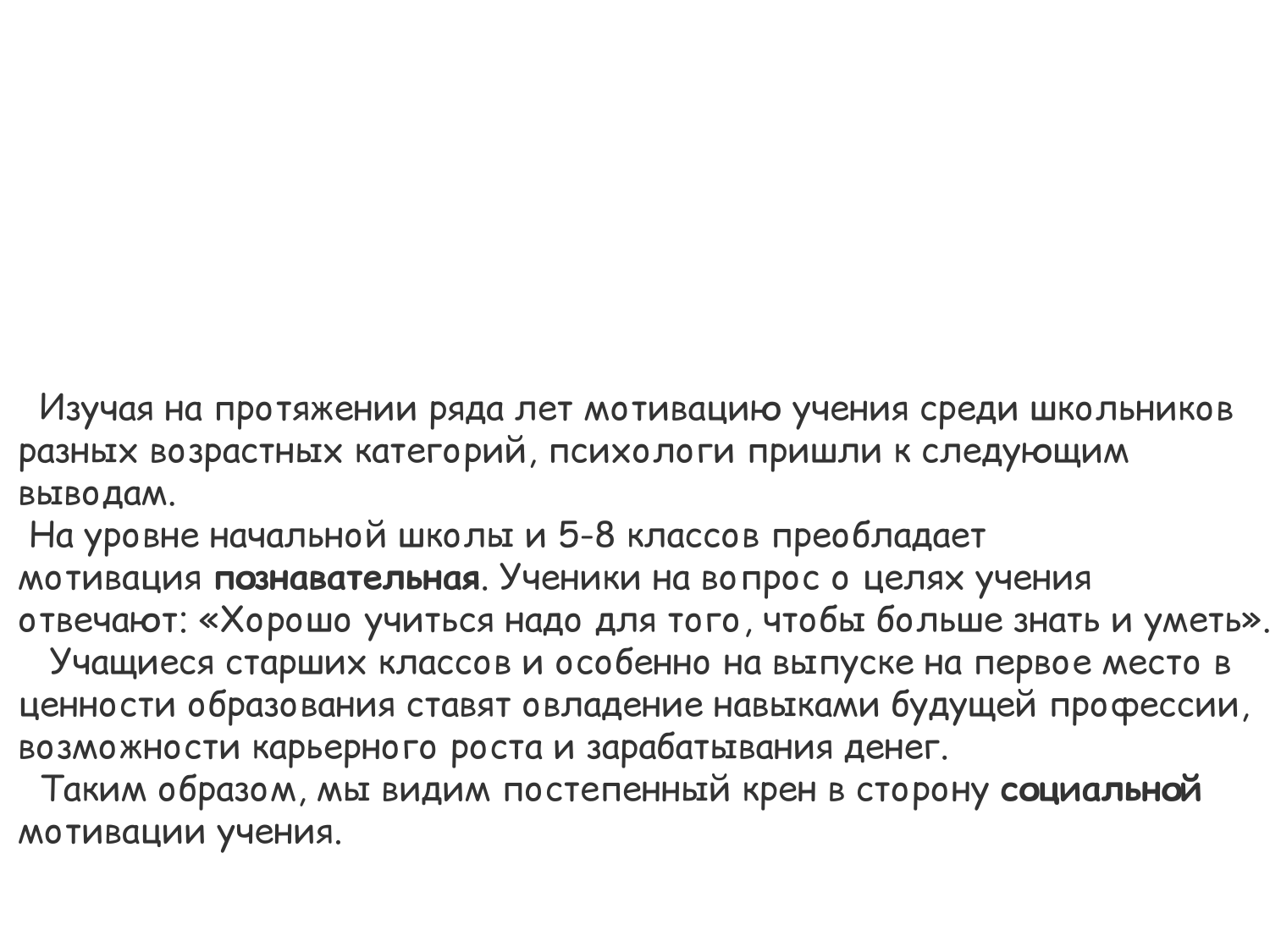

Изучая на протяжении ряда лет мотивацию учения среди школьников
разных возрастных категорий, психологи пришли к следующим
выводам.
 На уровне начальной школы и 5-8 классов преобладает
мотивация познавательная. Ученики на вопрос о целях учения
отвечают: «Хорошо учиться надо для того, чтобы больше знать и уметь».
   Учащиеся старших классов и особенно на выпуске на первое место в
ценности образования ставят овладение навыками будущей профессии,
возможности карьерного роста и зарабатывания денег.
  Таким образом, мы видим постепенный крен в сторону социальной
мотивации учения.